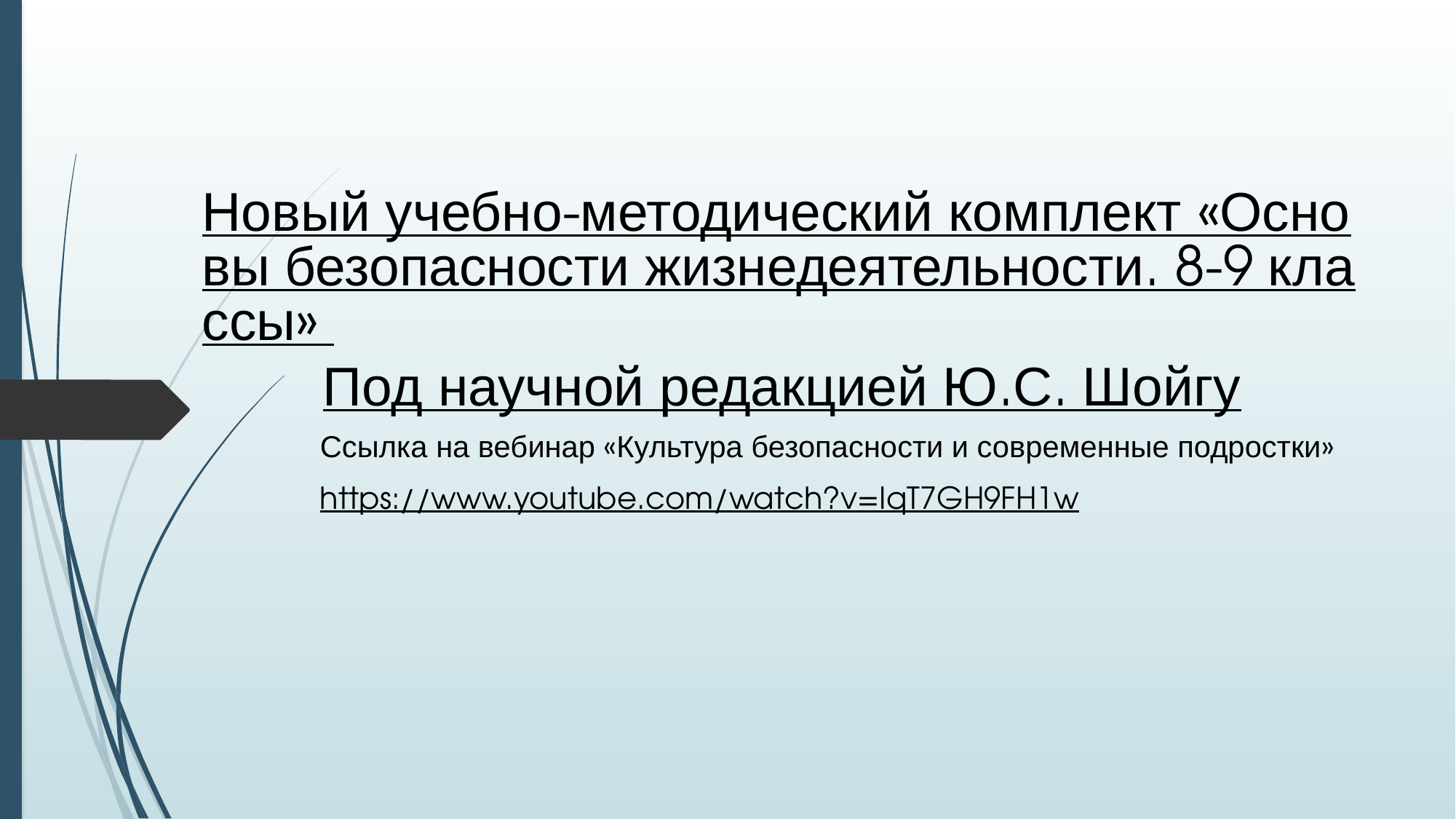

# Новый учебно-методический комплект «Основы безопасности жизнедеятельности. 8-9 классы» Под научной редакцией Ю.С. Шойгу
Ссылка на вебинар «Культура безопасности и современные подростки»
https://www.youtube.com/watch?v=IqT7GH9FH1w